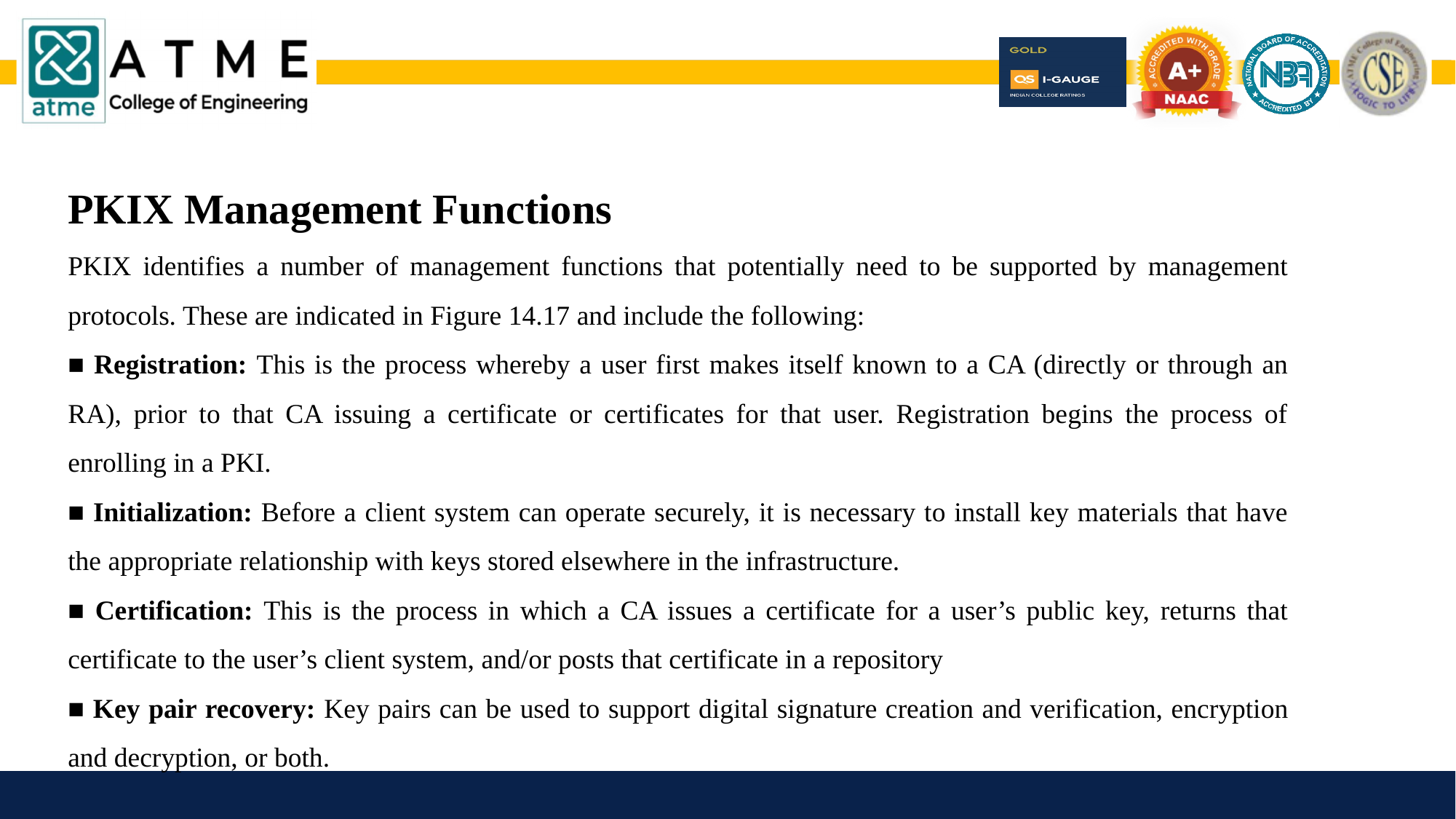

PKIX Management Functions
PKIX identifies a number of management functions that potentially need to be supported by management protocols. These are indicated in Figure 14.17 and include the following:
■ Registration: This is the process whereby a user first makes itself known to a CA (directly or through an RA), prior to that CA issuing a certificate or certificates for that user. Registration begins the process of enrolling in a PKI.
■ Initialization: Before a client system can operate securely, it is necessary to install key materials that have the appropriate relationship with keys stored elsewhere in the infrastructure.
■ Certification: This is the process in which a CA issues a certificate for a user’s public key, returns that certificate to the user’s client system, and/or posts that certificate in a repository
■ Key pair recovery: Key pairs can be used to support digital signature creation and verification, encryption and decryption, or both.